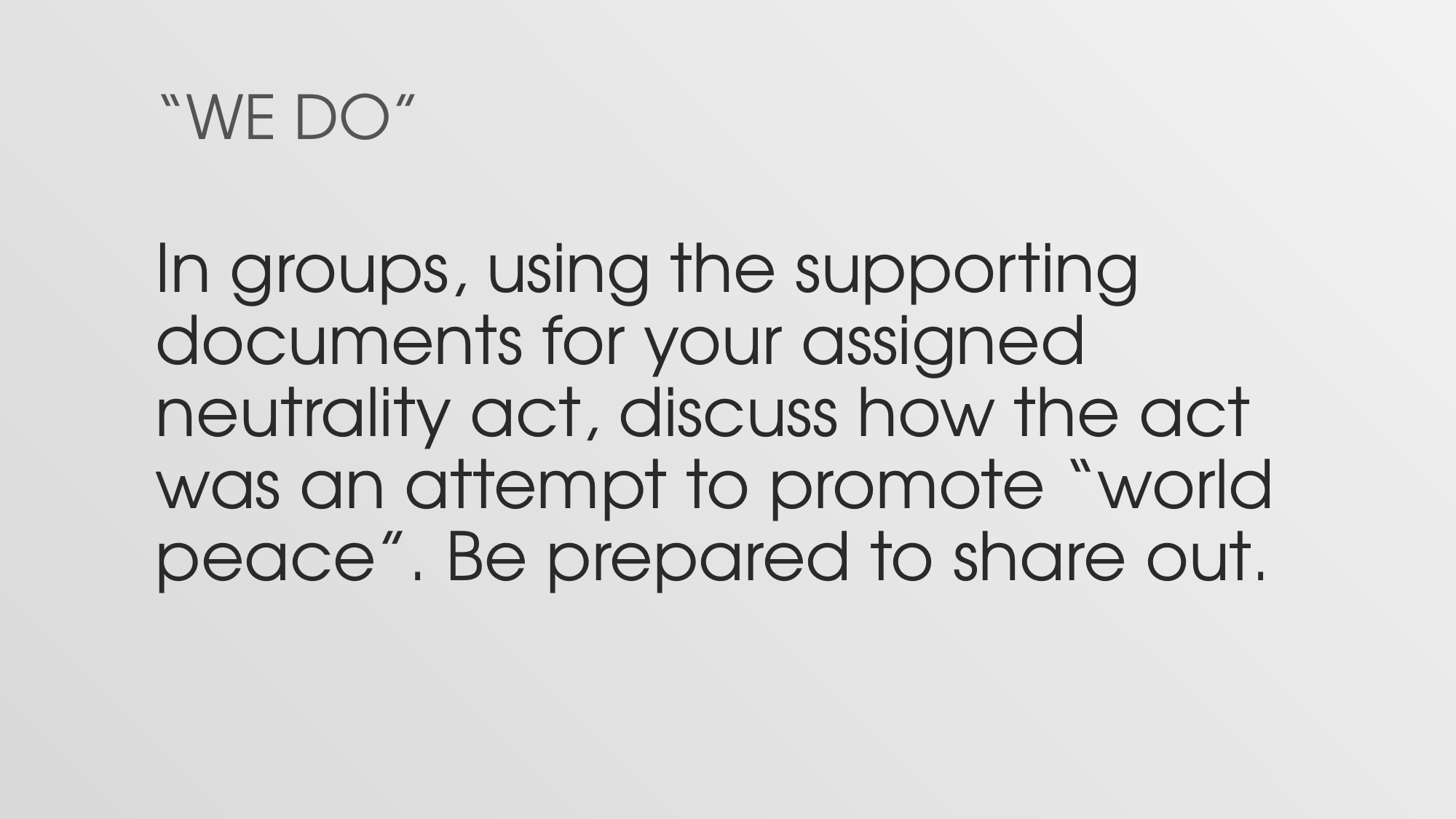

“WE DO”
# In groups, using the supporting documents for your assigned neutrality act, discuss how the act was an attempt to promote “world peace”. Be prepared to share out.